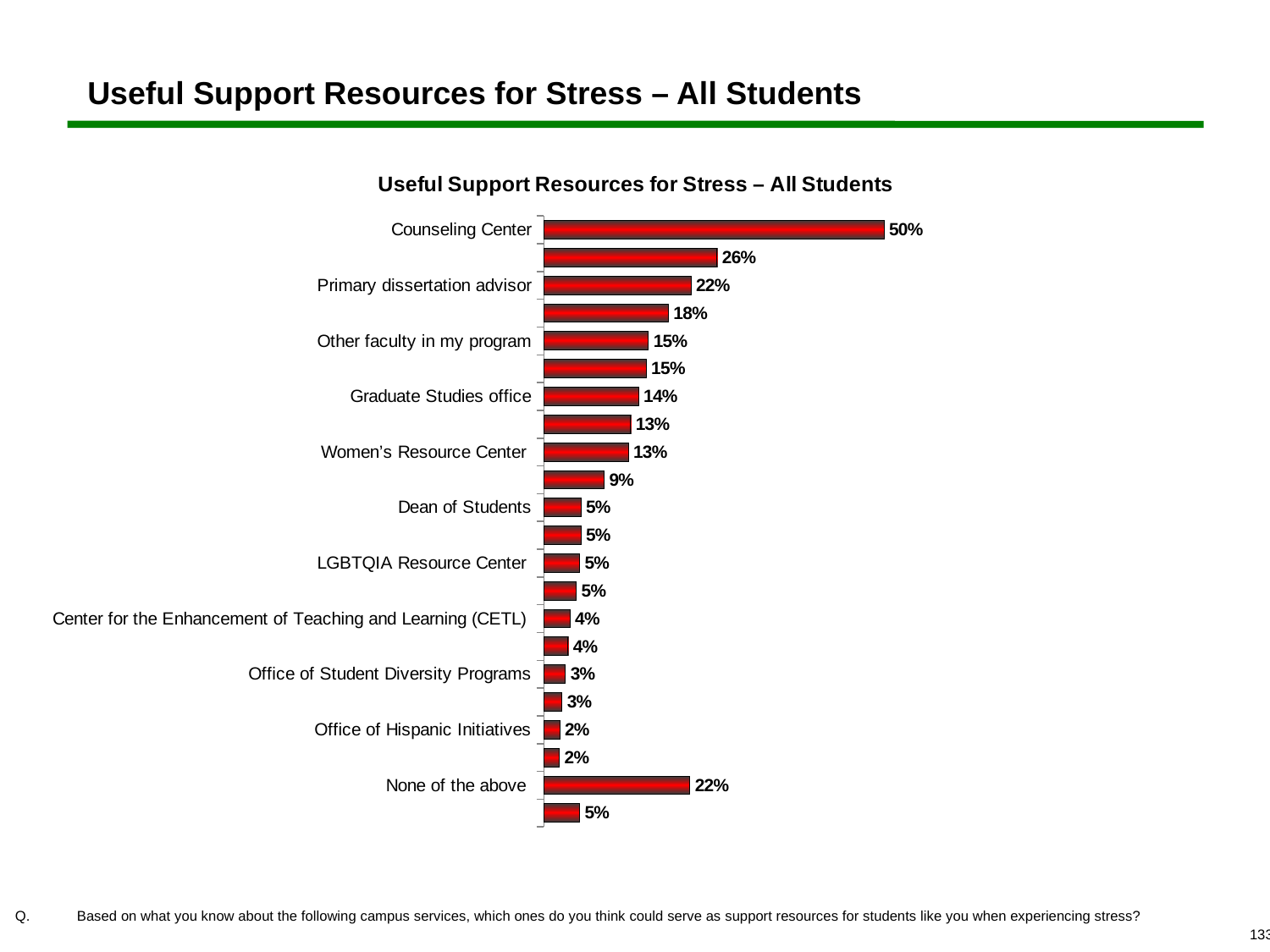

# Useful Support Resources for Stress – All Students

### Chart: Useful Support Resources for Stress – All Students

| Category | % |
|---|---|
| Counseling Center | 0.5036333147009503 |
| Stamps Health Services (primary care, psychiatry, Health Promotion)  | 0.25656791503633314 |
| Primary dissertation advisor | 0.2179988820570151 |
| Campus Recreation Center (CRC) | 0.184460592509782 |
| Other faculty in my program | 0.15483510340972612 |
| Non-faculty academic advisor | 0.15148127445500278 |
| Graduate Studies office | 0.1403018446059251 |
| Campus religious/spiritual organizations | 0.1285634432643935 |
| Women’s Resource Center  | 0.1252096143096702 |
| Center for Career Discovery and Development (formerly “Career Services” and “Department of Professional Practice”) | 0.08943543879262157 |
| Dean of Students | 0.05477920626048072 |
| Office of International Education (OIE) | 0.05477920626048072 |
| LGBTQIA Resource Center  | 0.05310229178311906 |
| Office of Scholarships and Financial Aid | 0.048071548351034096 |
| Center for the Enhancement of Teaching and Learning (CETL)  | 0.03856903297931805 |
| Office of Minority Educational Development (OMED)  | 0.03577417551704863 |
| Office of Student Diversity Programs | 0.03186137506987144 |
| Office of Disability Services (ADAPTS) | 0.026830631637786474 |
| Office of Hispanic Initiatives | 0.023476802683063163 |
| Veterans Resource Center | 0.022917831190609278 |
| None of the above  | 0.21632196757965344 |
| Other resource  | 0.05310229178311906 |
 	Based on what you know about the following campus services, which ones do you think could serve as support resources for students like you when experiencing stress?